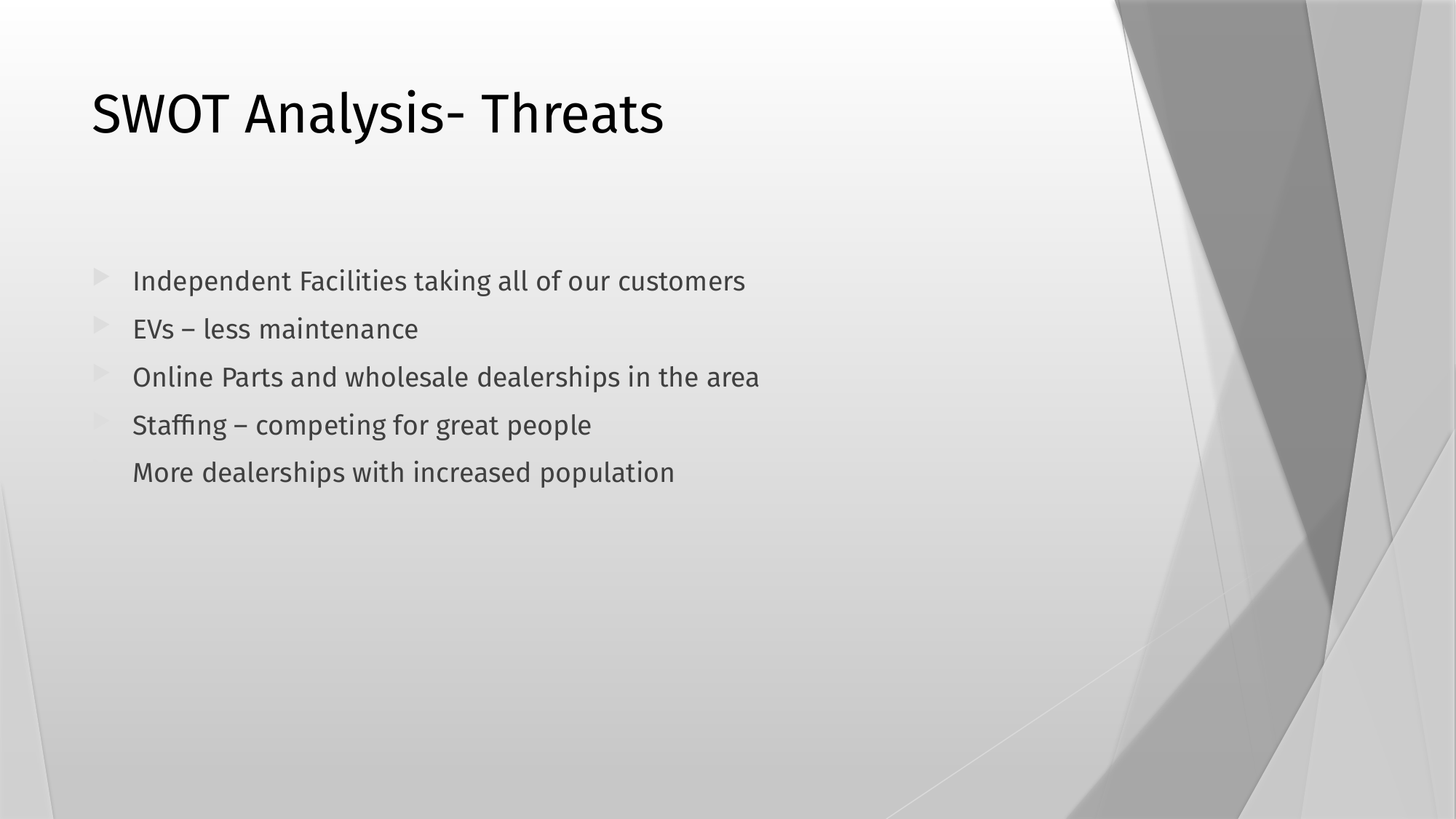

# SWOT Analysis- Threats
Independent Facilities taking all of our customers
EVs – less maintenance
Online Parts and wholesale dealerships in the area
Staffing – competing for great people
More dealerships with increased population